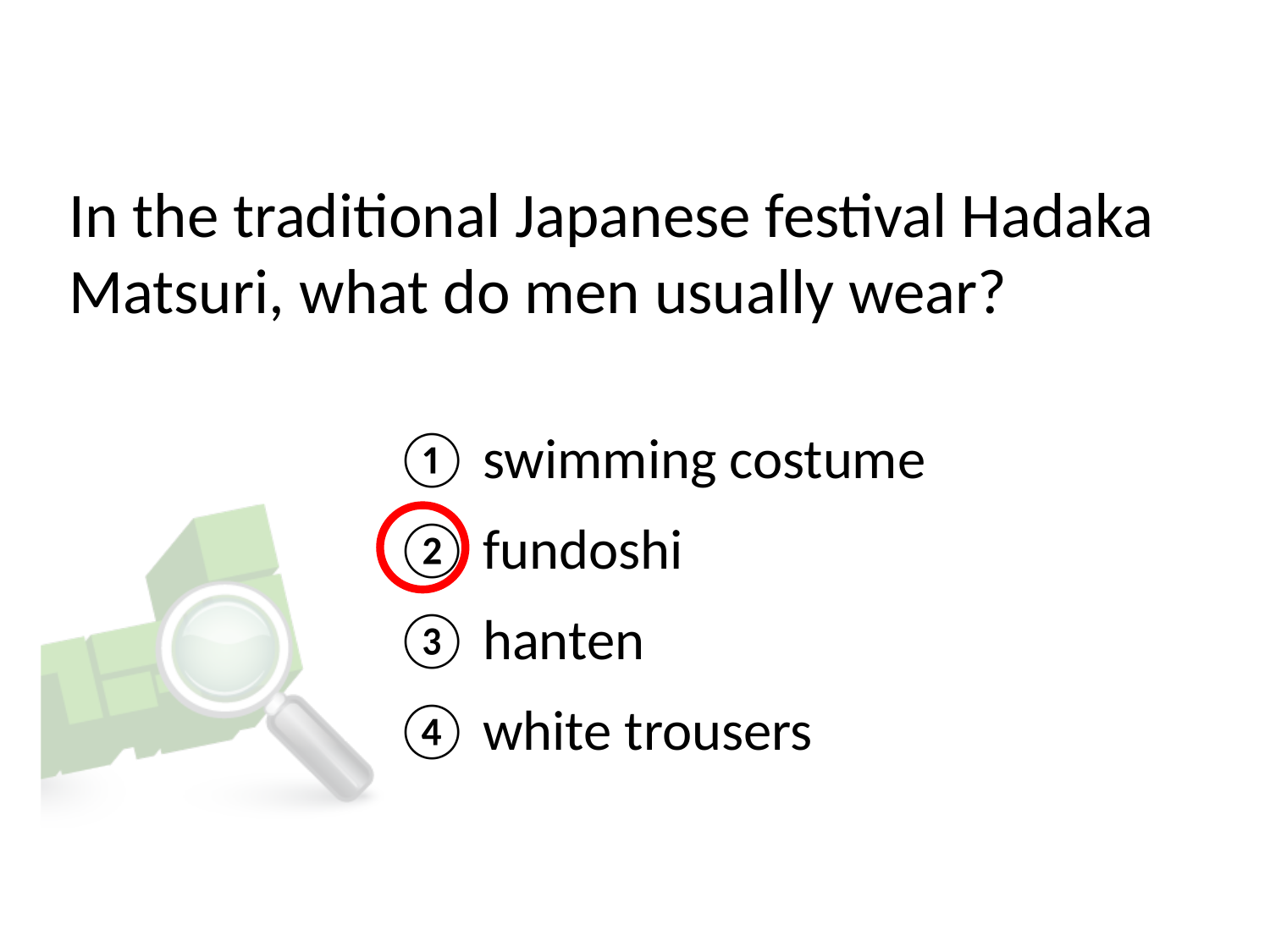

# In the traditional Japanese festival Hadaka Matsuri, what do men usually wear?
① swimming costume
② fundoshi
③ hanten
④ white trousers